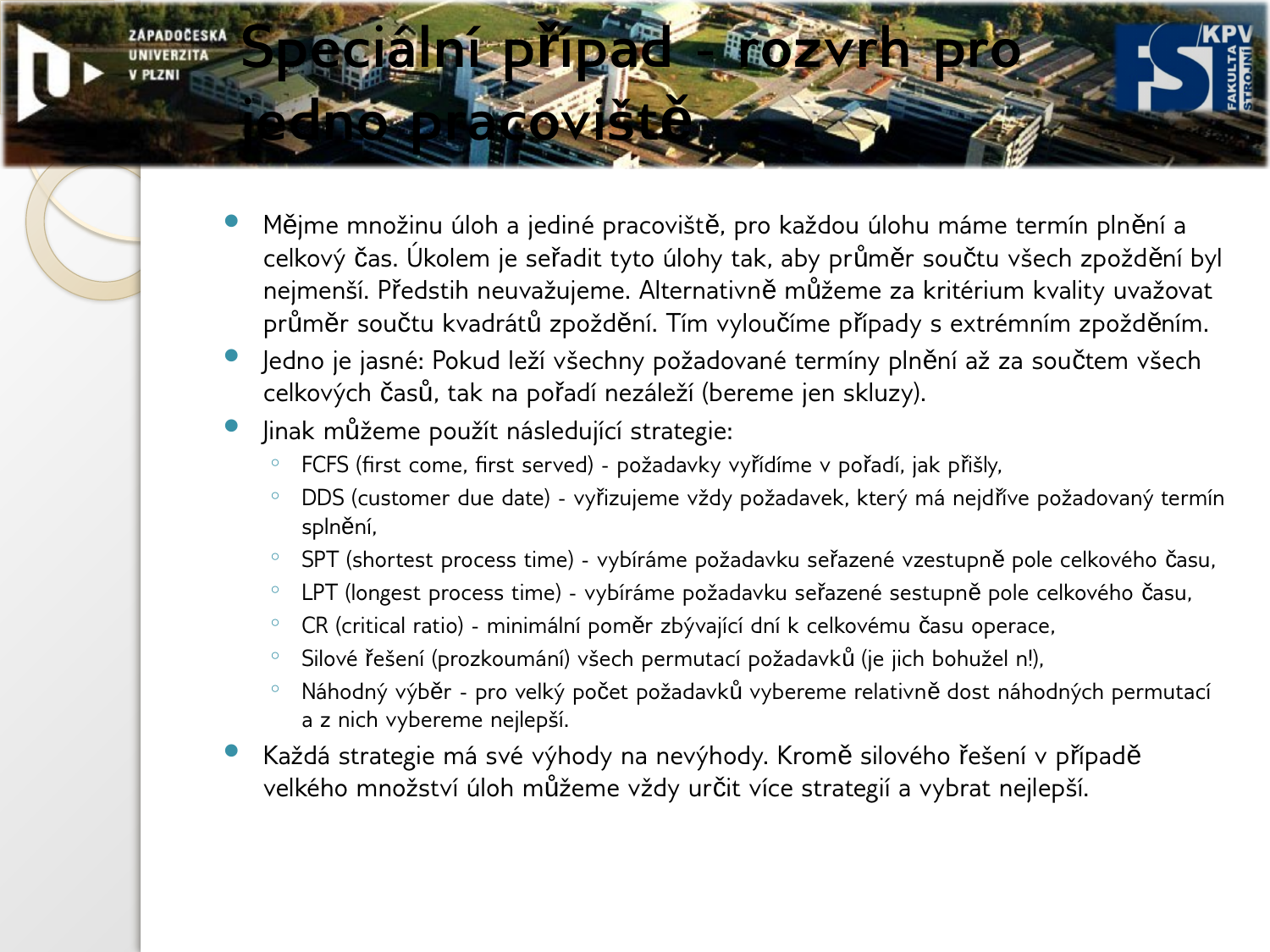

# Speciální případ - rozvrh pro jedno pracoviště
Mějme množinu úloh a jediné pracoviště, pro každou úlohu máme termín plnění a celkový čas. Úkolem je seřadit tyto úlohy tak, aby průměr součtu všech zpoždění byl nejmenší. Předstih neuvažujeme. Alternativně můžeme za kritérium kvality uvažovat průměr součtu kvadrátů zpoždění. Tím vyloučíme případy s extrémním zpožděním.
Jedno je jasné: Pokud leží všechny požadované termíny plnění až za součtem všech celkových časů, tak na pořadí nezáleží (bereme jen skluzy).
Jinak můžeme použít následující strategie:
FCFS (first come, first served) - požadavky vyřídíme v pořadí, jak přišly,
DDS (customer due date) - vyřizujeme vždy požadavek, který má nejdříve požadovaný termín splnění,
SPT (shortest process time) - vybíráme požadavku seřazené vzestupně pole celkového času,
LPT (longest process time) - vybíráme požadavku seřazené sestupně pole celkového času,
CR (critical ratio) - minimální poměr zbývající dní k celkovému času operace,
Silové řešení (prozkoumání) všech permutací požadavků (je jich bohužel n!),
Náhodný výběr - pro velký počet požadavků vybereme relativně dost náhodných permutací a z nich vybereme nejlepší.
Každá strategie má své výhody na nevýhody. Kromě silového řešení v případě velkého množství úloh můžeme vždy určit více strategií a vybrat nejlepší.